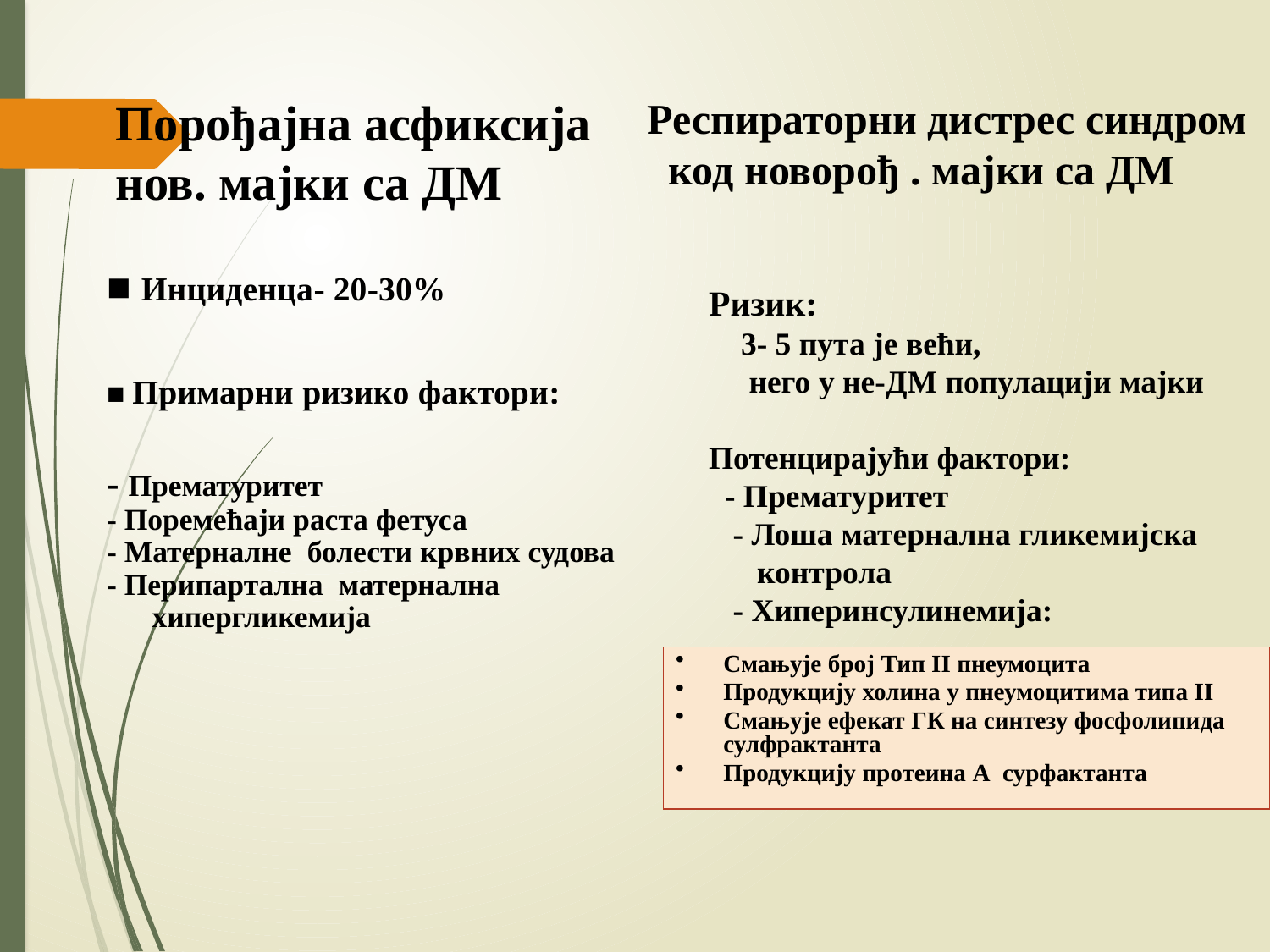

# Порођајна асфиксија нов. мајки са ДМ
Респираторни дистрес синдром
  код новорођ . мајки са ДМ
■ Инциденца- 20-30%

■ Примарни ризико фактори:

- Прематуритет
- Поремећаји раста фетуса
- Матерналне  болести крвних судова
- Перипартална  матернална  хипергликемија
Ризик:
    3- 5 пута је већи,
     него у не-ДМ популацији мајки

Потенцирајући фактори:
  - Прематуритет
   - Лоша матернална гликемијска
      контрола
   - Хиперинсулинемија:
Смањује број Тип II пнеумоцита
Продукцију холина у пнеумоцитима типа II
Смањује ефекат ГК на синтезу фосфолипида сулфрактанта
Продукцију протеина А  сурфактанта